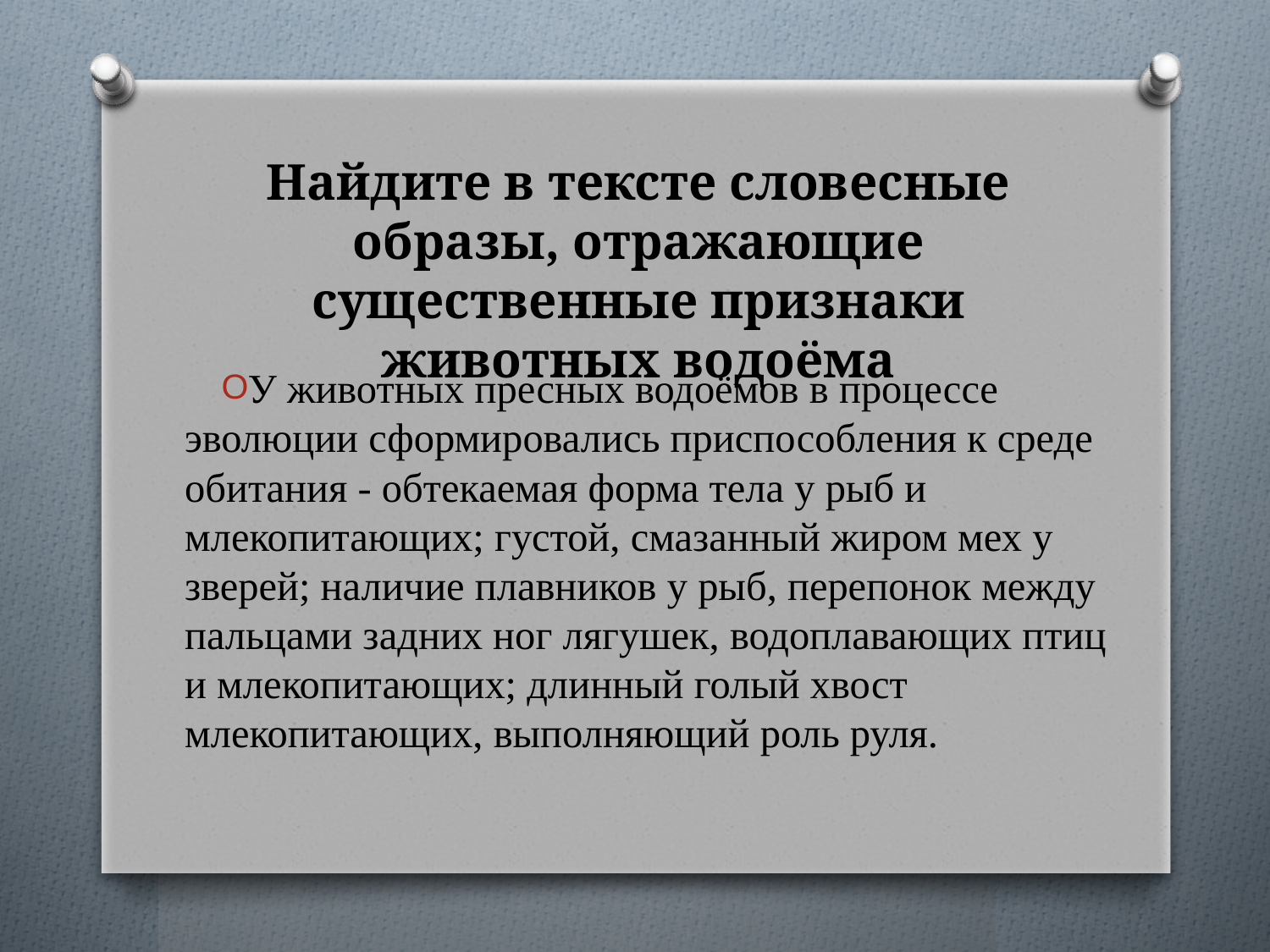

# Найдите в тексте словесные образы, отражающие существенные признаки животных водоёма
У животных пресных водоёмов в процессе эволюции сформировались приспособления к среде обитания - обтекаемая форма тела у рыб и млекопитающих; густой, смазанный жиром мех у зверей; наличие плавников у рыб, перепонок между пальцами задних ног лягушек, водоплавающих птиц и млекопитающих; длинный голый хвост млекопитающих, выполняющий роль руля.